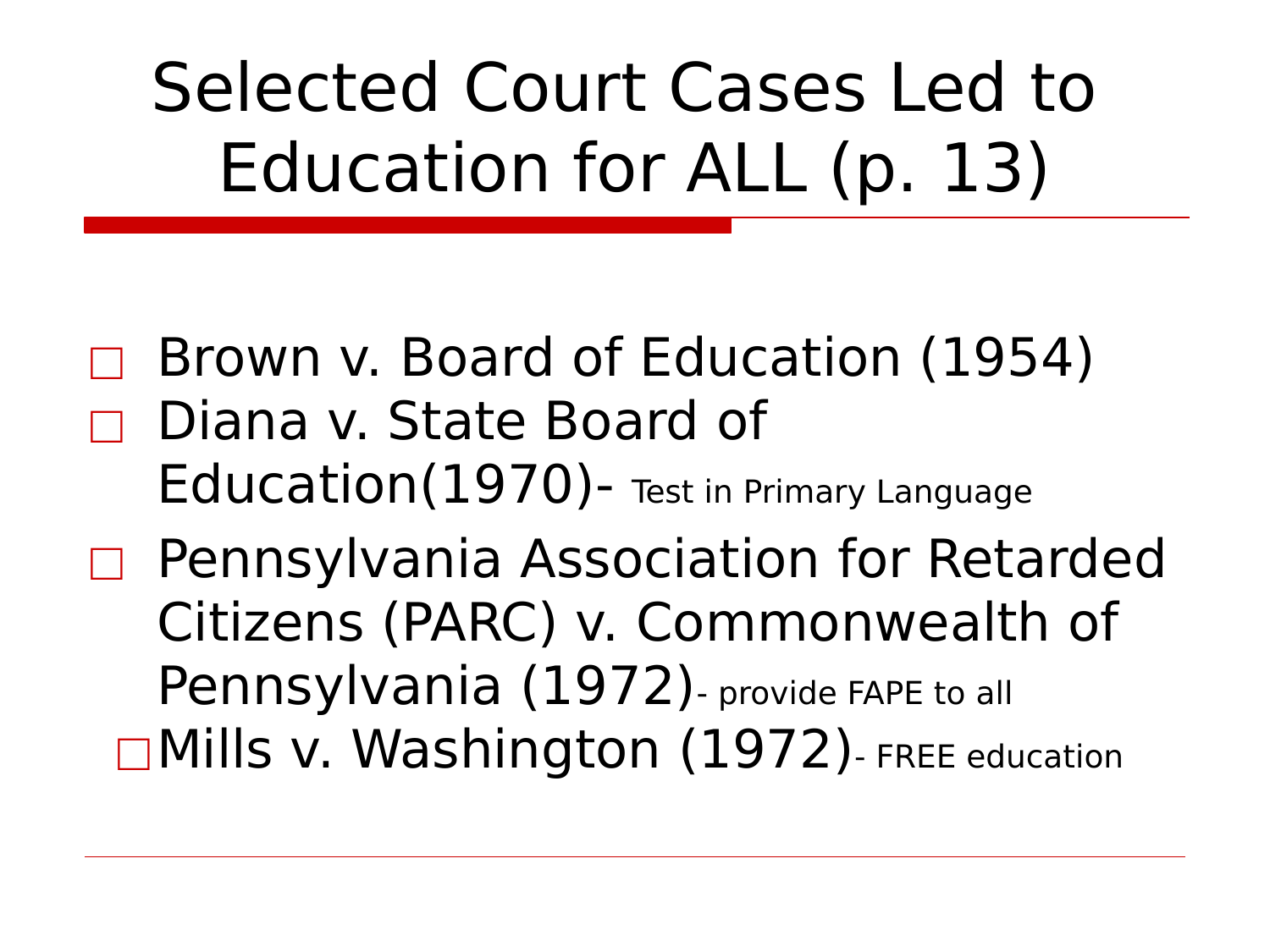

# Selected Court Cases Led to Education for ALL (p. 13)
Brown v. Board of Education (1954)
Diana v. State Board of Education(1970)- Test in Primary Language
Pennsylvania Association for Retarded Citizens (PARC) v. Commonwealth of Pennsylvania (1972)- provide FAPE to all
Mills v. Washington (1972)- FREE education